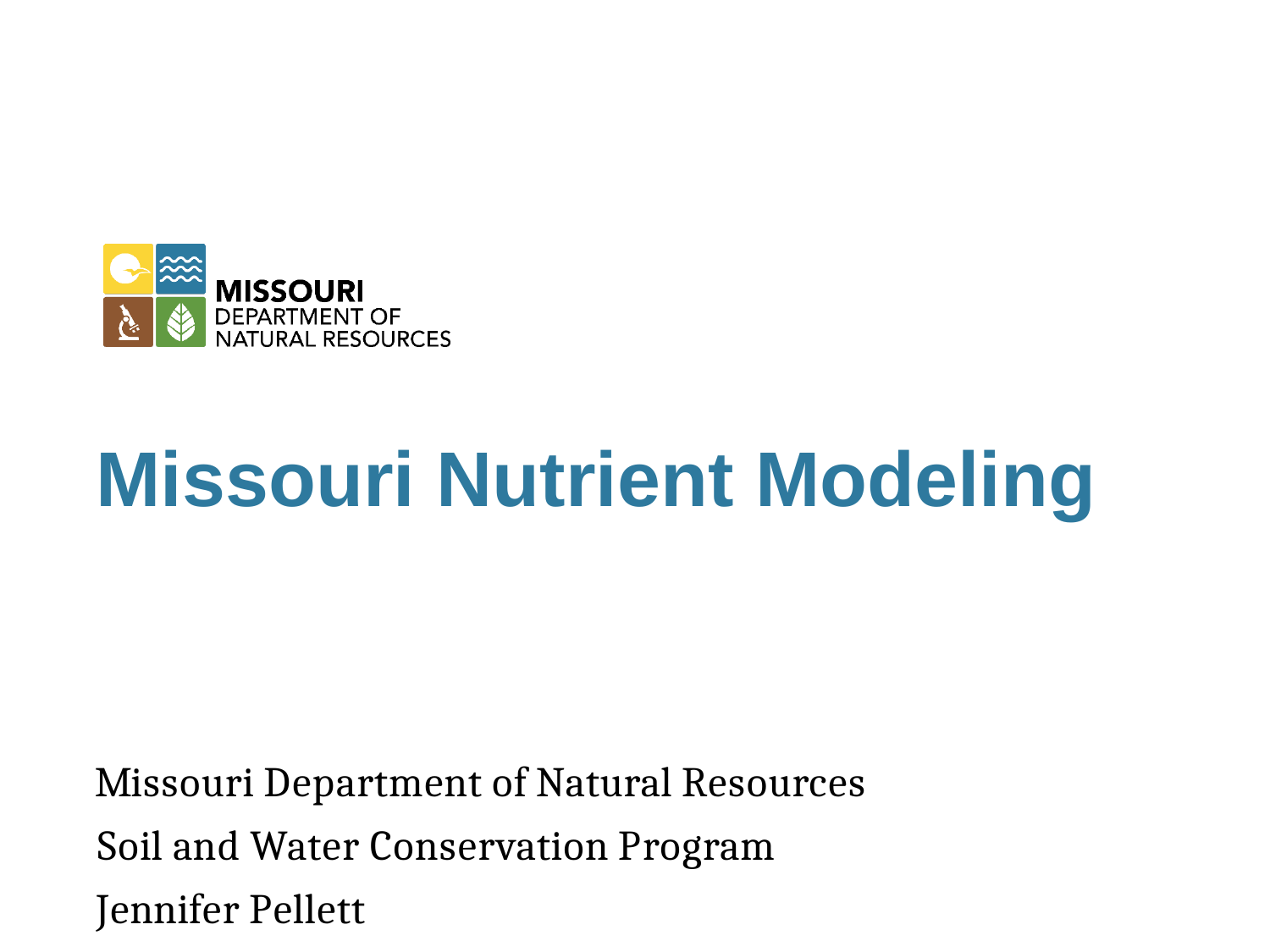

Missouri Nutrient Modeling

Missouri Department of Natural Resources
Soil and Water Conservation Program
Jennifer Pellett